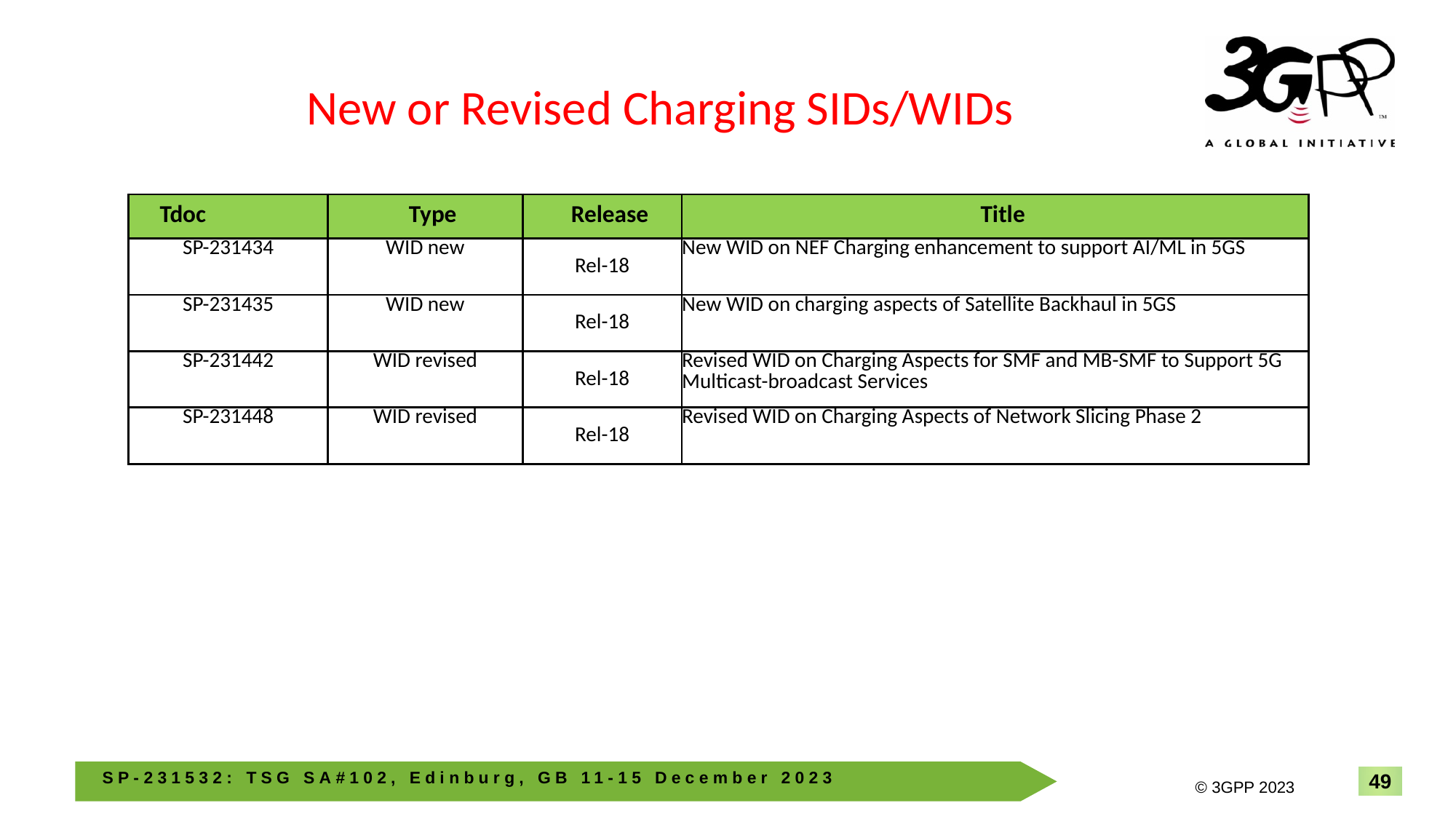

New or Revised Charging SIDs/WIDs
| Tdoc | Type | Release | Title |
| --- | --- | --- | --- |
| SP-231434 | WID new | Rel-18 | New WID on NEF Charging enhancement to support AI/ML in 5GS |
| SP-231435 | WID new | Rel-18 | New WID on charging aspects of Satellite Backhaul in 5GS |
| SP-231442 | WID revised | Rel-18 | Revised WID on Charging Aspects for SMF and MB-SMF to Support 5G Multicast-broadcast Services |
| SP-231448 | WID revised | Rel-18 | Revised WID on Charging Aspects of Network Slicing Phase 2 |